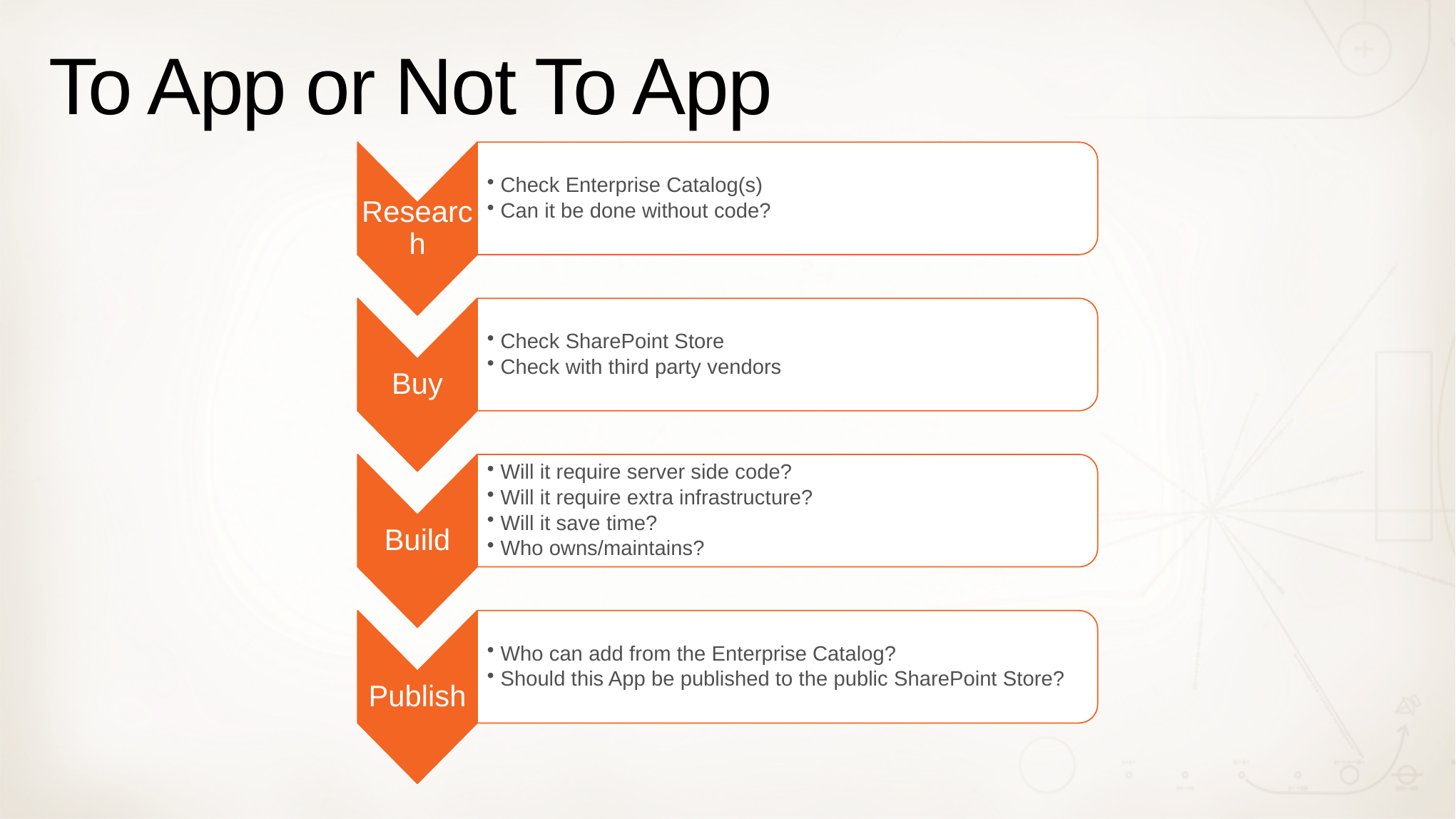

# To App or Not To App
Research
Check Enterprise Catalog(s)
Can it be done without code?
Buy
Check SharePoint Store
Check with third party vendors
Will it require server side code?
Will it require extra infrastructure?
Will it save time?
Who owns/maintains?
Build
Who can add from the Enterprise Catalog?
Should this App be published to the public SharePoint Store?
Publish